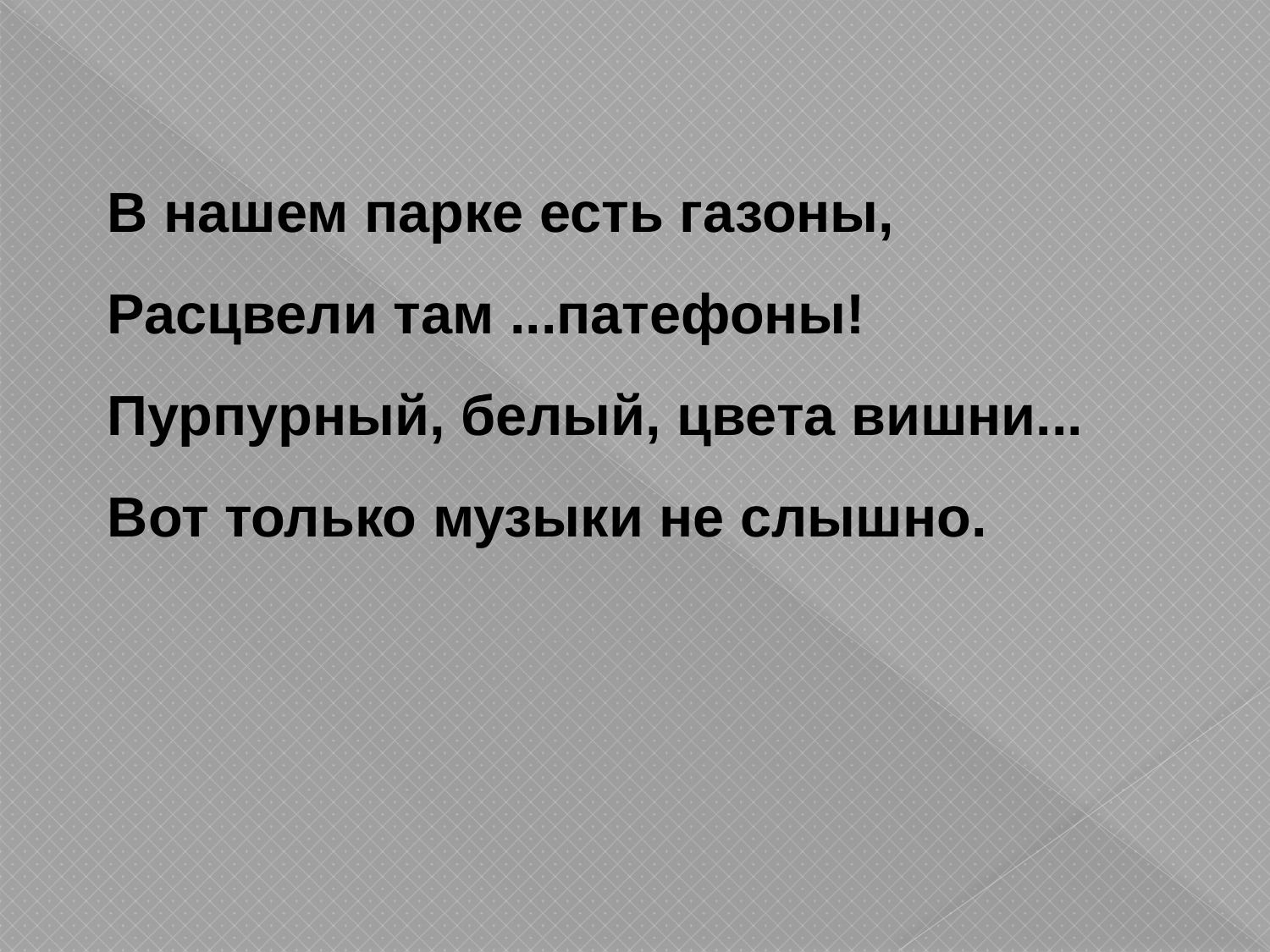

В нашем парке есть газоны,
Расцвели там ...патефоны!
Пурпурный, белый, цвета вишни...
Вот только музыки не слышно.